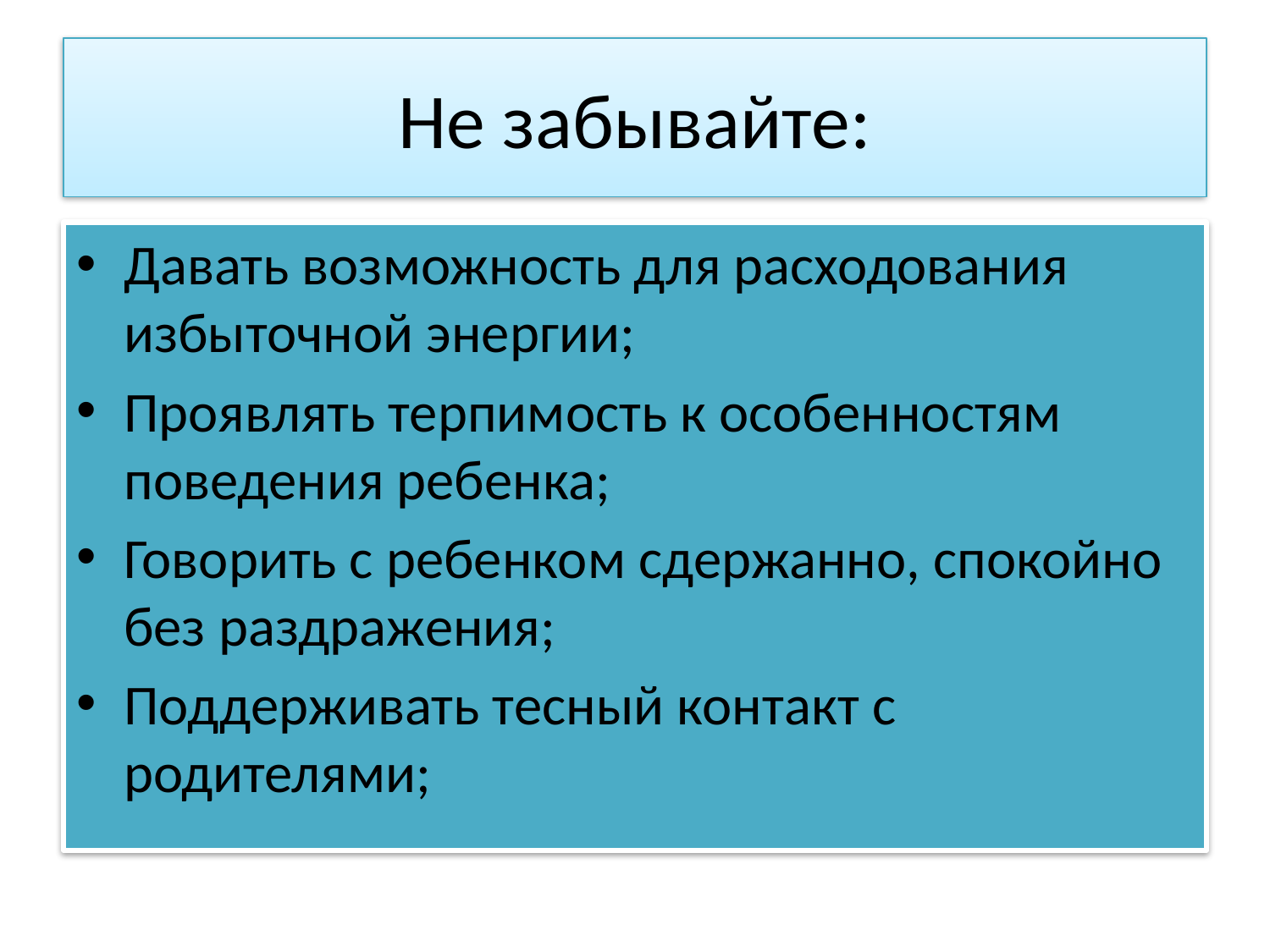

# Не забывайте:
Давать возможность для расходования избыточной энергии;
Проявлять терпимость к особенностям поведения ребенка;
Говорить с ребенком сдержанно, спокойно без раздражения;
Поддерживать тесный контакт с родителями;